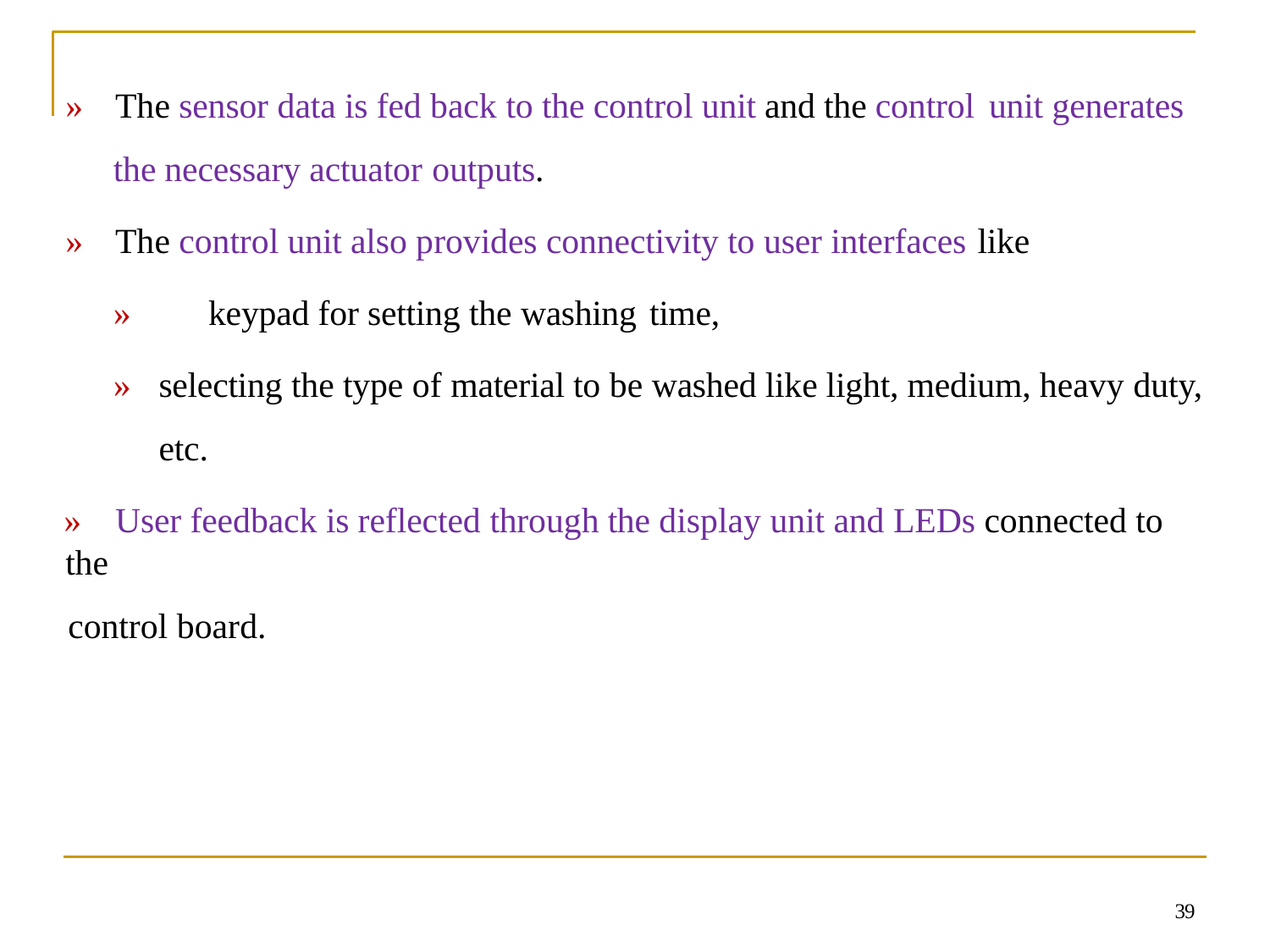

»	The sensor data is fed back to the control unit and the control unit generates
the necessary actuator outputs.
»	The control unit also provides connectivity to user interfaces like
»	keypad for setting the washing time,
»	selecting the type of material to be washed like light, medium, heavy duty,  etc.
»	User feedback is reflected through the display unit and LEDs connected to the
control board.
39